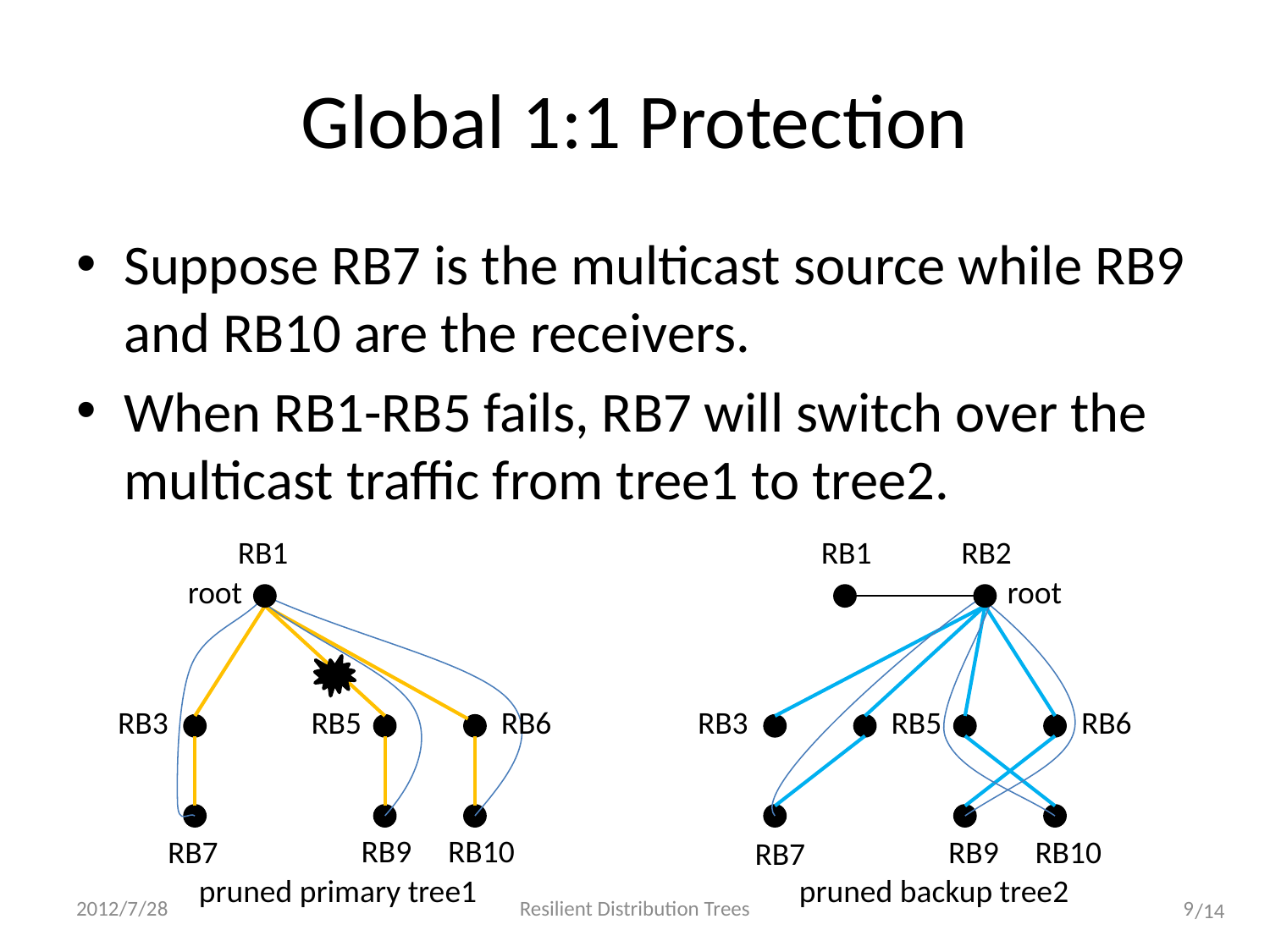

# Global 1:1 Protection
Suppose RB7 is the multicast source while RB9 and RB10 are the receivers.
When RB1-RB5 fails, RB7 will switch over the multicast traffic from tree1 to tree2.
RB1
RB1
RB2
root
root

RB3
RB5
RB6
RB3
RB5
RB6

RB9
RB10
RB7
RB9
RB10
RB7
pruned primary tree1
pruned backup tree2
2012/7/28
Resilient Distribution Trees
9